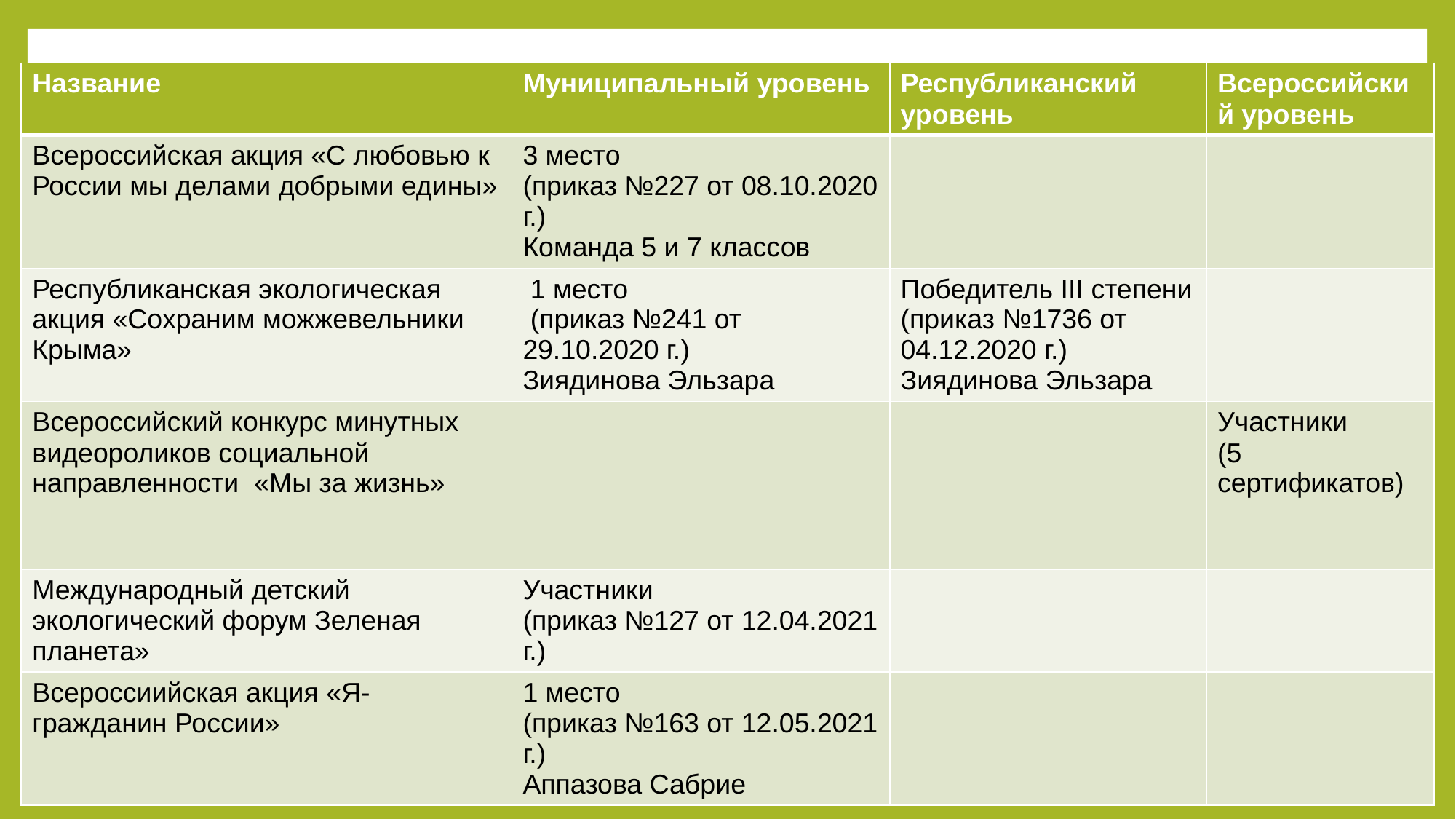

| Название | Муниципальный уровень | Республиканский уровень | Всероссийский уровень |
| --- | --- | --- | --- |
| Всероссийская акция «С любовью к России мы делами добрыми едины» | 3 место (приказ №227 от 08.10.2020 г.) Команда 5 и 7 классов |  |  |
| Республиканская экологическая акция «Сохраним можжевельники Крыма» | 1 место (приказ №241 от 29.10.2020 г.) Зиядинова Эльзара | Победитель III степени (приказ №1736 от 04.12.2020 г.) Зиядинова Эльзара |  |
| Всероссийский конкурс минутных видеороликов социальной направленности «Мы за жизнь» |  |  | Участники (5 сертификатов) |
| Международный детский экологический форум Зеленая планета» | Участники (приказ №127 от 12.04.2021 г.) |  |  |
| Всероссиийская акция «Я-гражданин России» | 1 место (приказ №163 от 12.05.2021 г.) Аппазова Сабрие |  |  |